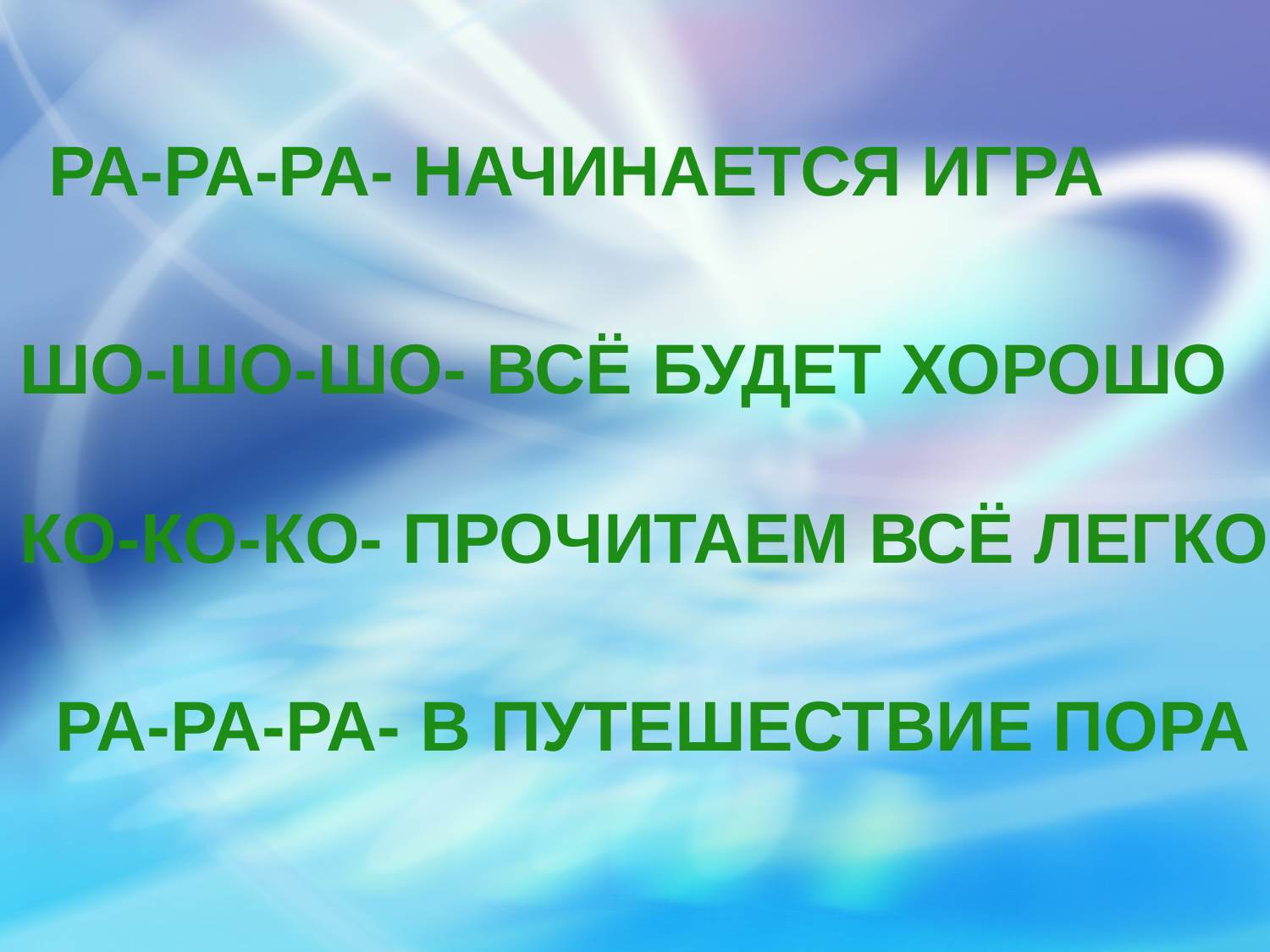

РА-ра-ра- начинается игра
Шо-шо-шо- всё будет хорошо
Ко-ко-ко- прочитаем всё легко
РА-ра-ра- в путешествие пора